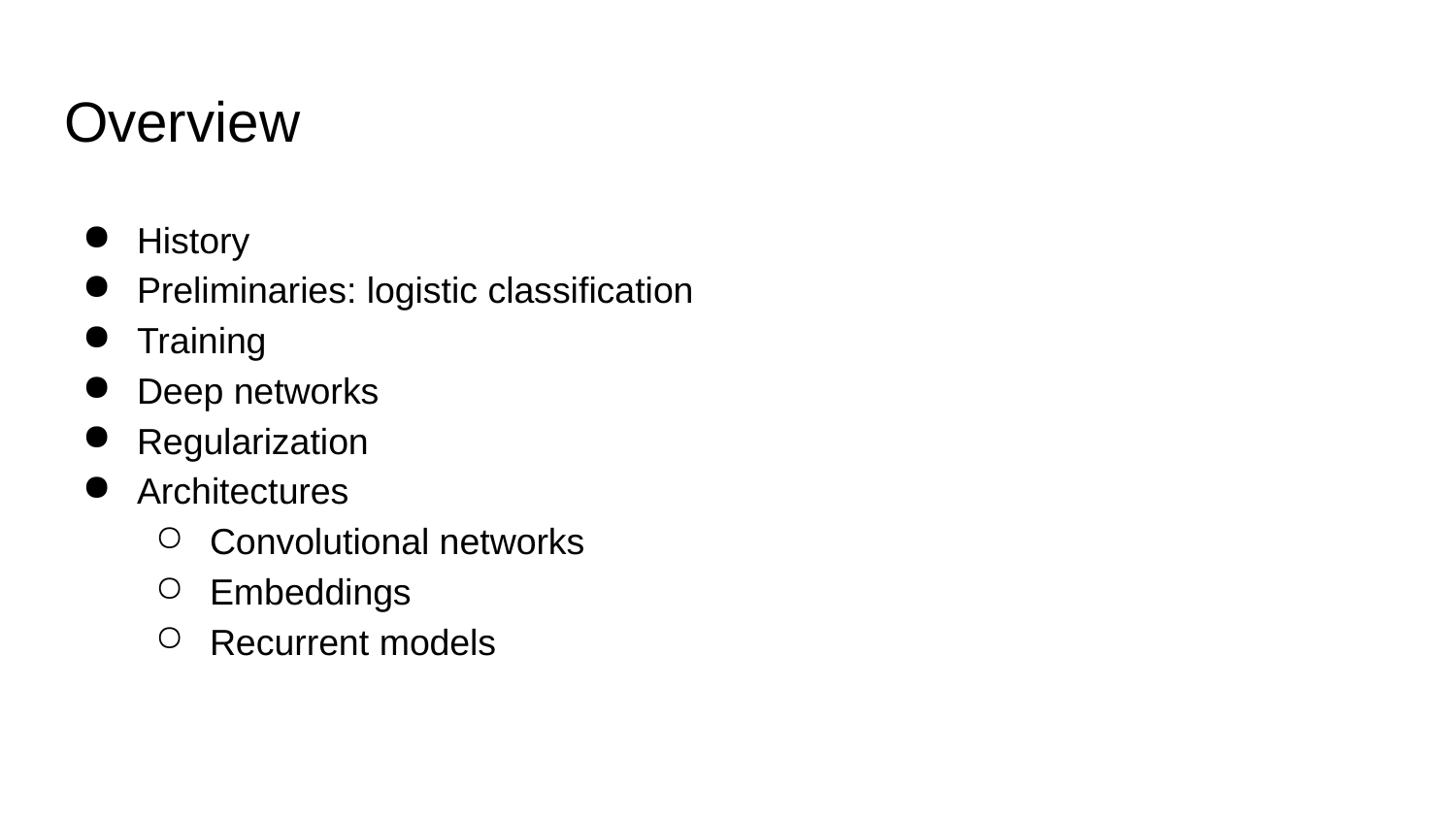

# Overview

History
Preliminaries: logistic classification
Training
Deep networks
Regularization
Architectures
Convolutional networks
Embeddings
Recurrent models